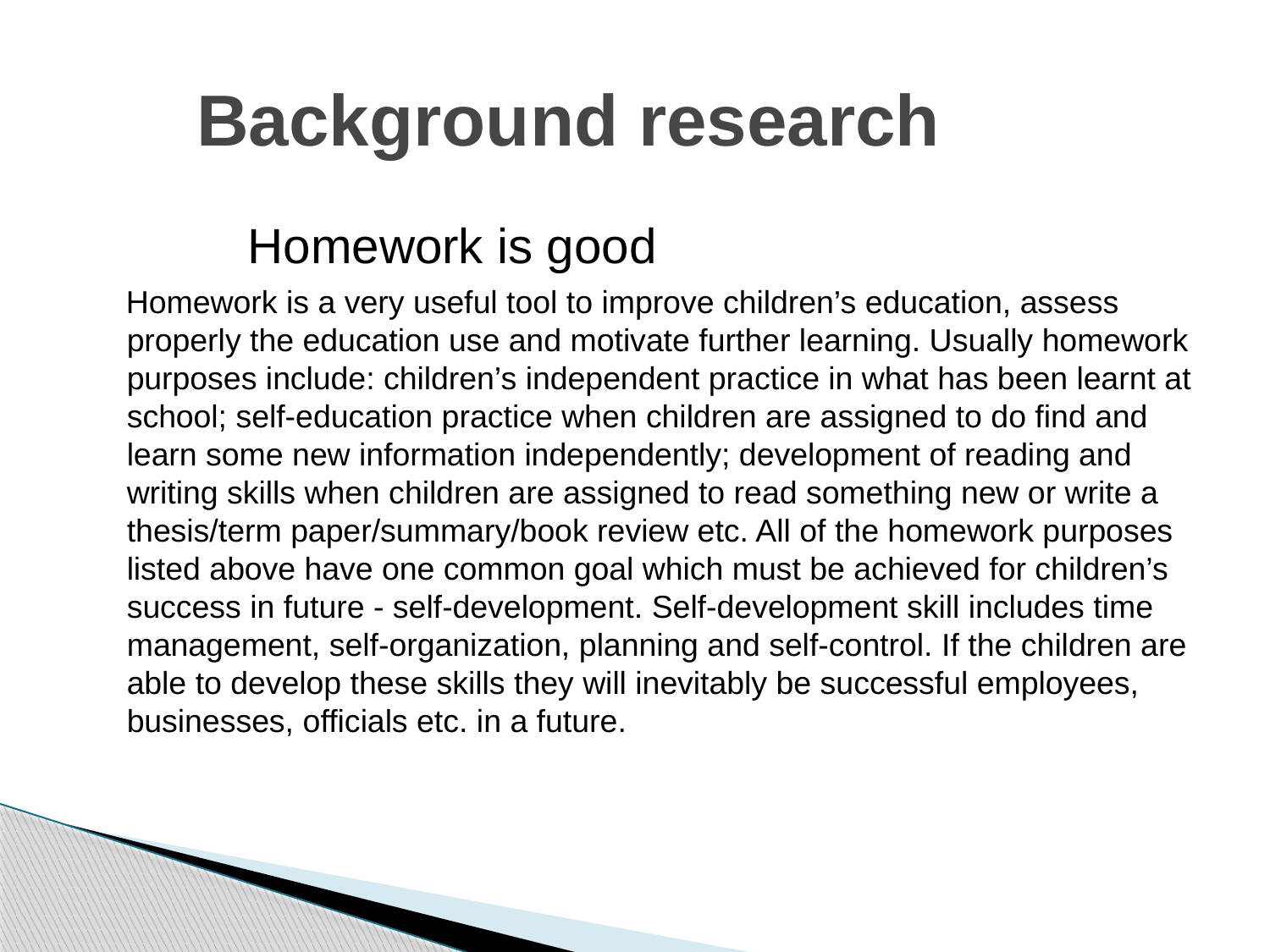

# Background research
          Homework is good
     Homework is a very useful tool to improve children’s education, assess properly the education use and motivate further learning. Usually homework purposes include: children’s independent practice in what has been learnt at school; self-education practice when children are assigned to do find and learn some new information independently; development of reading and writing skills when children are assigned to read something new or write a thesis/term paper/summary/book review etc. All of the homework purposes listed above have one common goal which must be achieved for children’s success in future - self-development. Self-development skill includes time management, self-organization, planning and self-control. If the children are able to develop these skills they will inevitably be successful employees, businesses, officials etc. in a future.